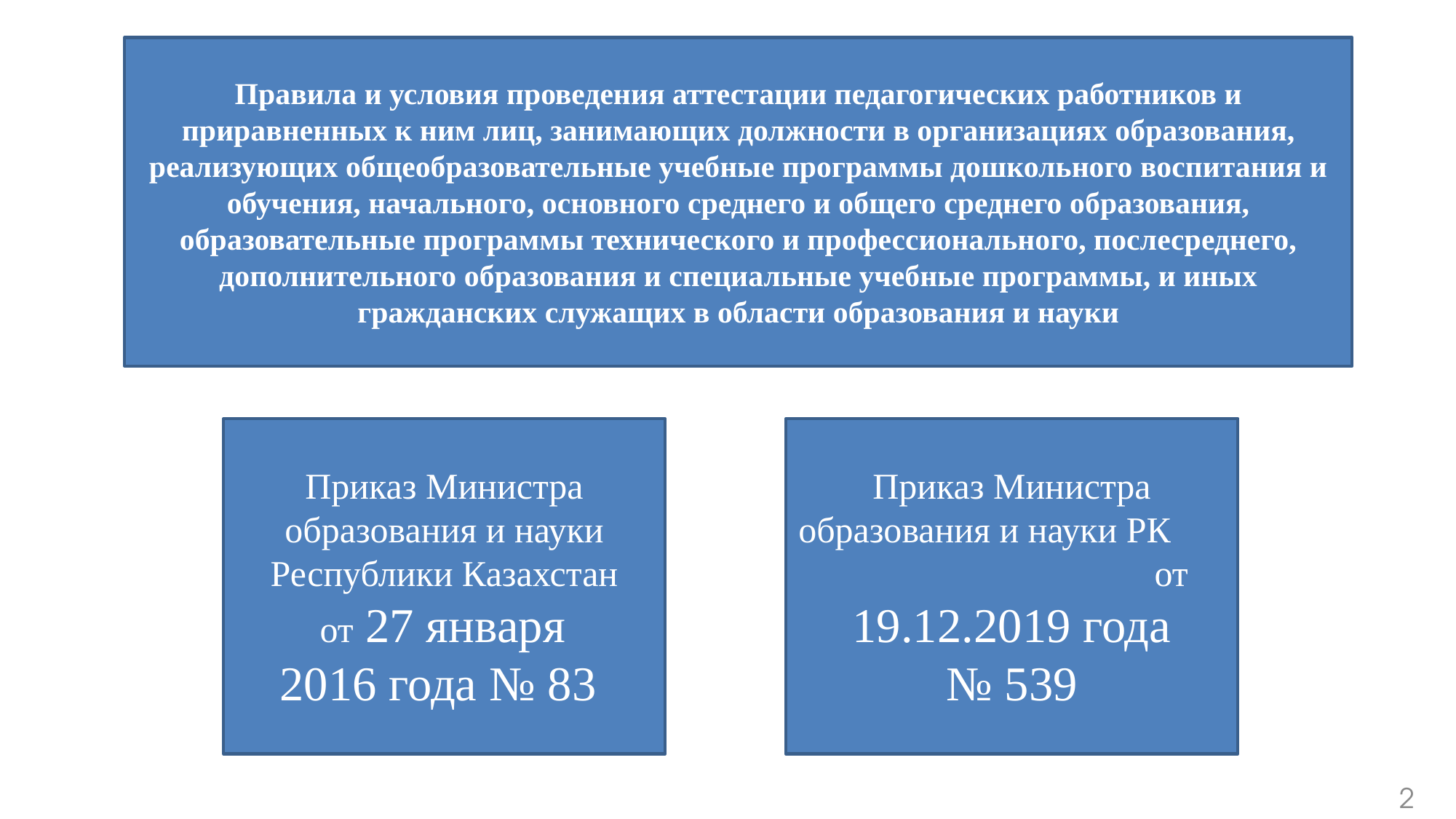

Правила и условия проведения аттестации педагогических работников и приравненных к ним лиц, занимающих должности в организациях образования, реализующих общеобразовательные учебные программы дошкольного воспитания и обучения, начального, основного среднего и общего среднего образования, образовательные программы технического и профессионального, послесреднего, дополнительного образования и специальные учебные программы, и иных гражданских служащих в области образования и науки
Приказ Министра образования и науки Республики Казахстан
 от 27 января
2016 года № 83
Приказ Министра образования и науки РК                                           от  19.12.2019 года
№ 539
2